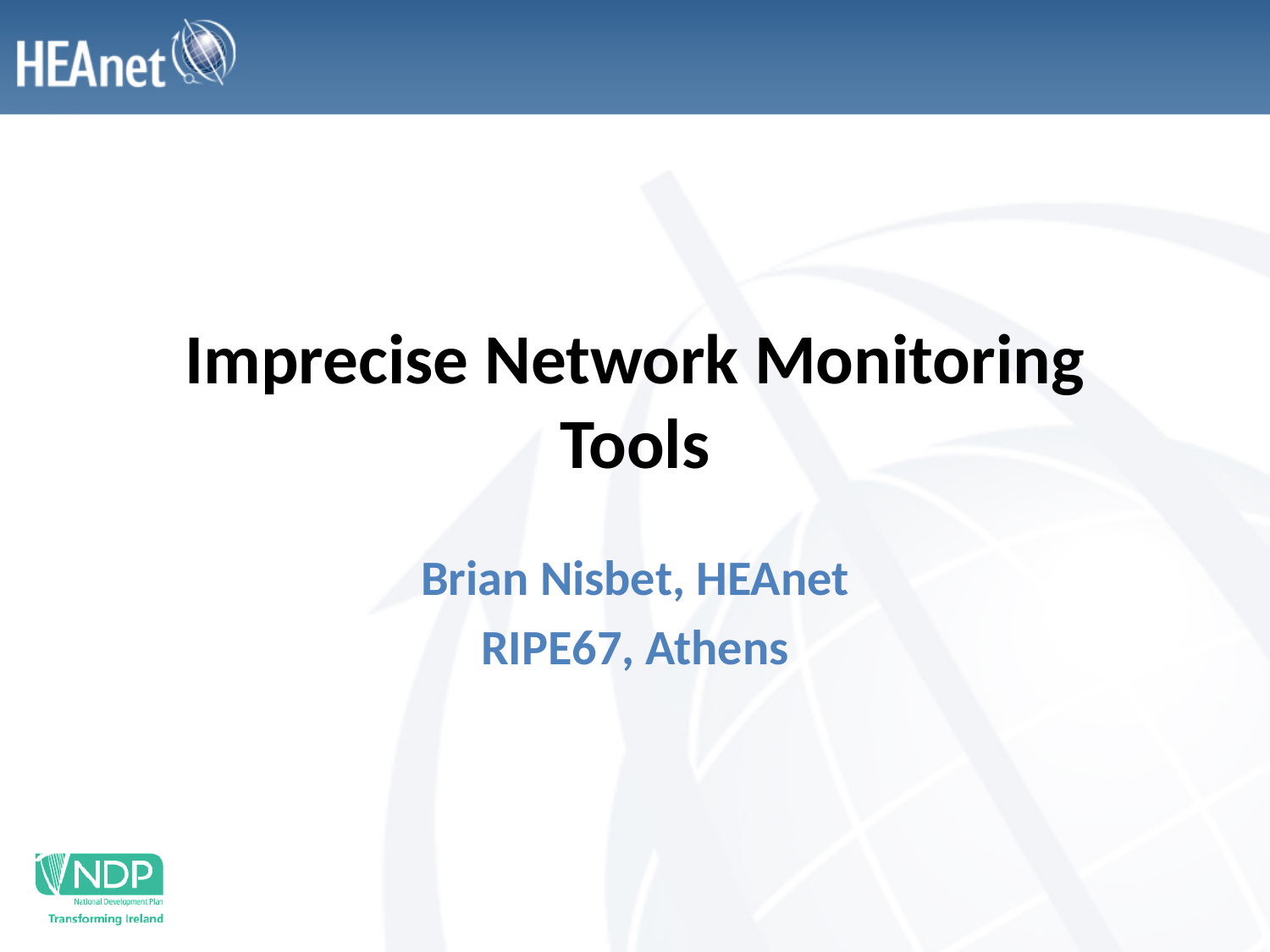

# Imprecise Network Monitoring Tools
Brian Nisbet, HEAnet
RIPE67, Athens